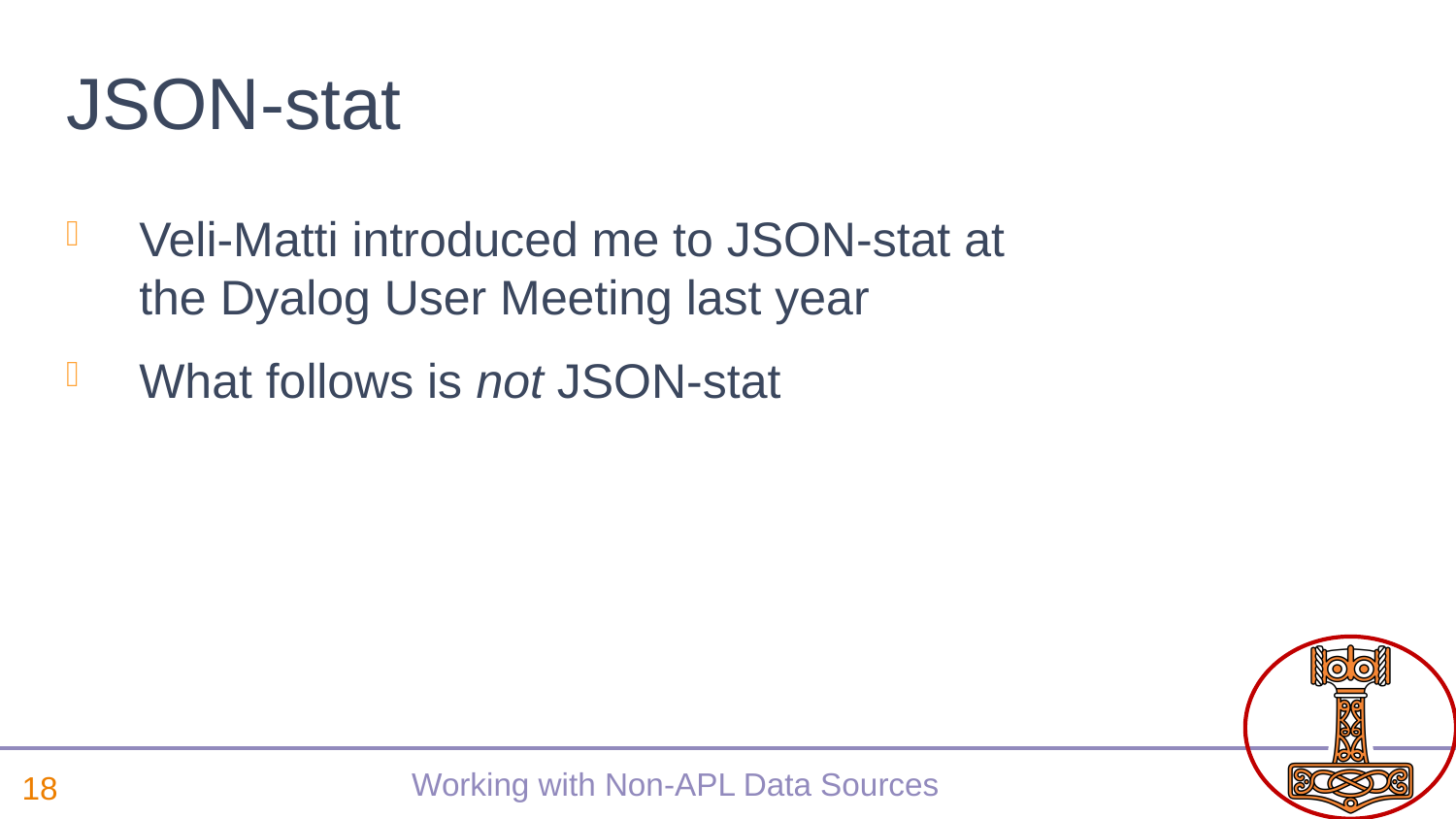

# JSON-stat
Veli-Matti introduced me to JSON-stat at the Dyalog User Meeting last year
What follows is not JSON-stat